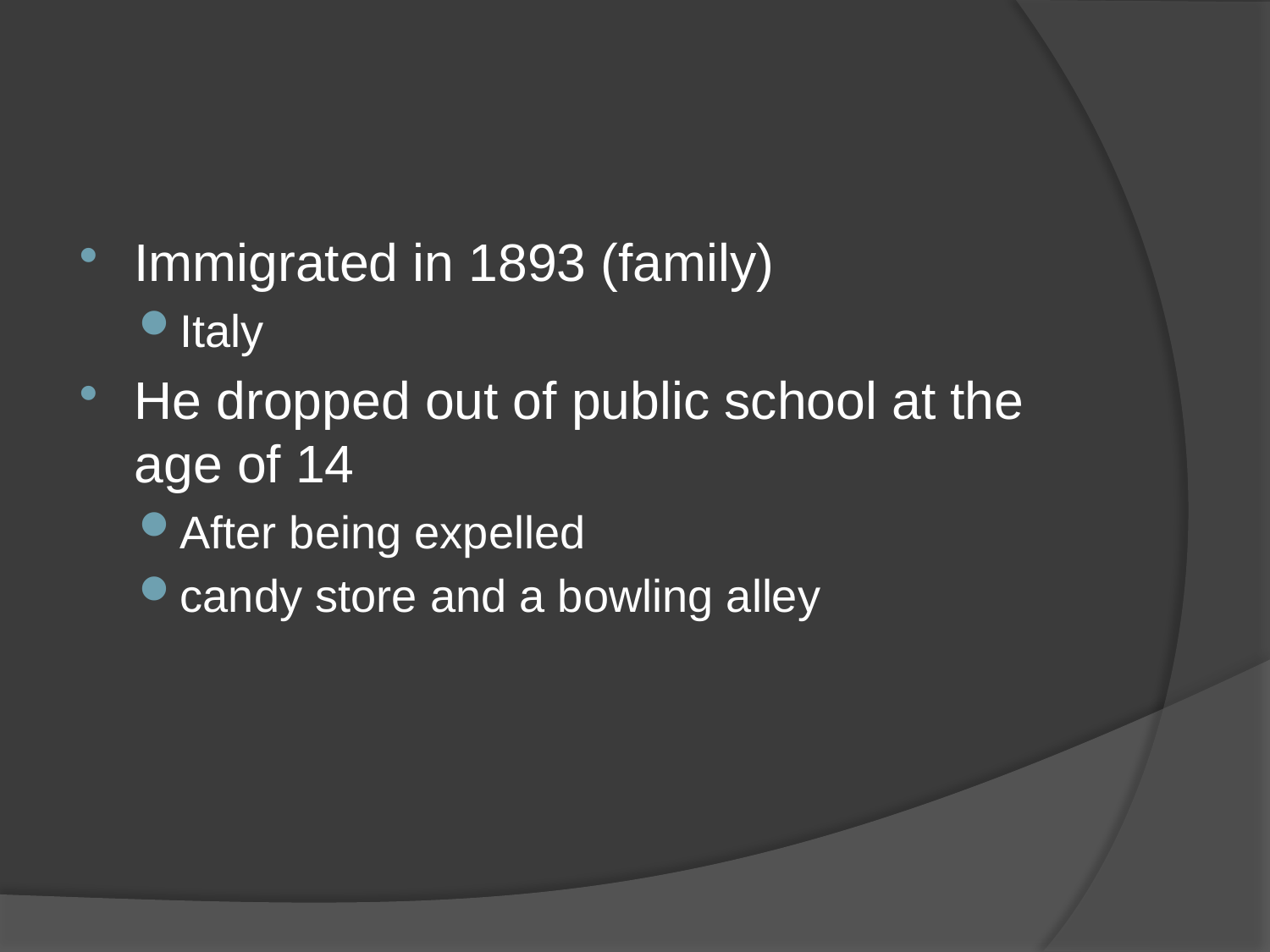

#
Immigrated in 1893 (family)
Italy
He dropped out of public school at the age of 14
After being expelled
candy store and a bowling alley